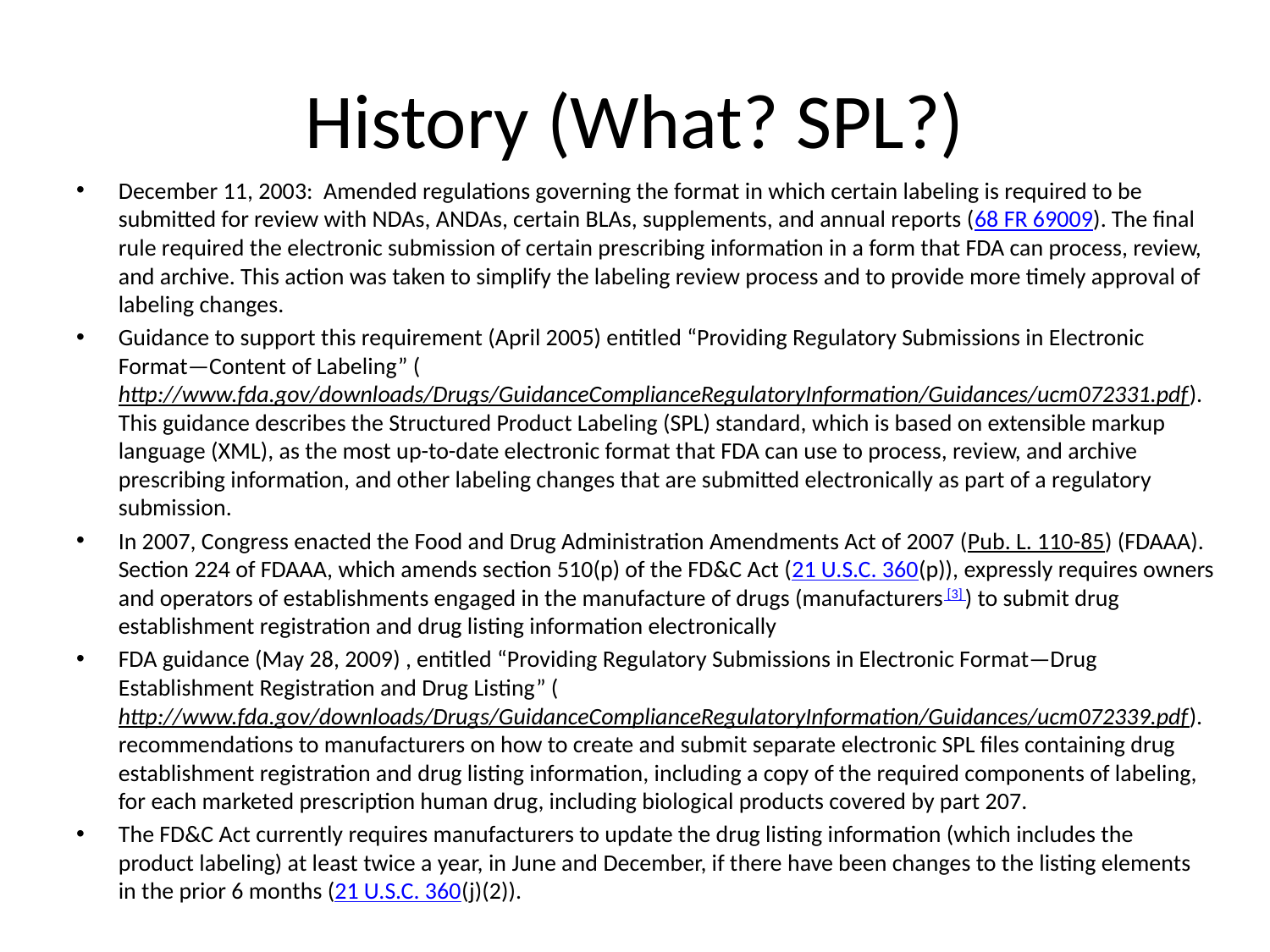

# History (What? SPL?)
December 11, 2003:  Amended regulations governing the format in which certain labeling is required to be submitted for review with NDAs, ANDAs, certain BLAs, supplements, and annual reports (68 FR 69009). The final rule required the electronic submission of certain prescribing information in a form that FDA can process, review, and archive. This action was taken to simplify the labeling review process and to provide more timely approval of labeling changes.
Guidance to support this requirement (April 2005) entitled “Providing Regulatory Submissions in Electronic Format—Content of Labeling” (http://www.fda.gov/downloads/Drugs/GuidanceComplianceRegulatoryInformation/Guidances/ucm072331.pdf). This guidance describes the Structured Product Labeling (SPL) standard, which is based on extensible markup language (XML), as the most up-to-date electronic format that FDA can use to process, review, and archive prescribing information, and other labeling changes that are submitted electronically as part of a regulatory submission.
In 2007, Congress enacted the Food and Drug Administration Amendments Act of 2007 (Pub. L. 110-85) (FDAAA). Section 224 of FDAAA, which amends section 510(p) of the FD&C Act (21 U.S.C. 360(p)), expressly requires owners and operators of establishments engaged in the manufacture of drugs (manufacturers [3] ) to submit drug establishment registration and drug listing information electronically
FDA guidance (May 28, 2009) , entitled “Providing Regulatory Submissions in Electronic Format—Drug Establishment Registration and Drug Listing” (http://www.fda.gov/downloads/Drugs/GuidanceComplianceRegulatoryInformation/Guidances/ucm072339.pdf). recommendations to manufacturers on how to create and submit separate electronic SPL files containing drug establishment registration and drug listing information, including a copy of the required components of labeling, for each marketed prescription human drug, including biological products covered by part 207.
The FD&C Act currently requires manufacturers to update the drug listing information (which includes the product labeling) at least twice a year, in June and December, if there have been changes to the listing elements in the prior 6 months (21 U.S.C. 360(j)(2)).